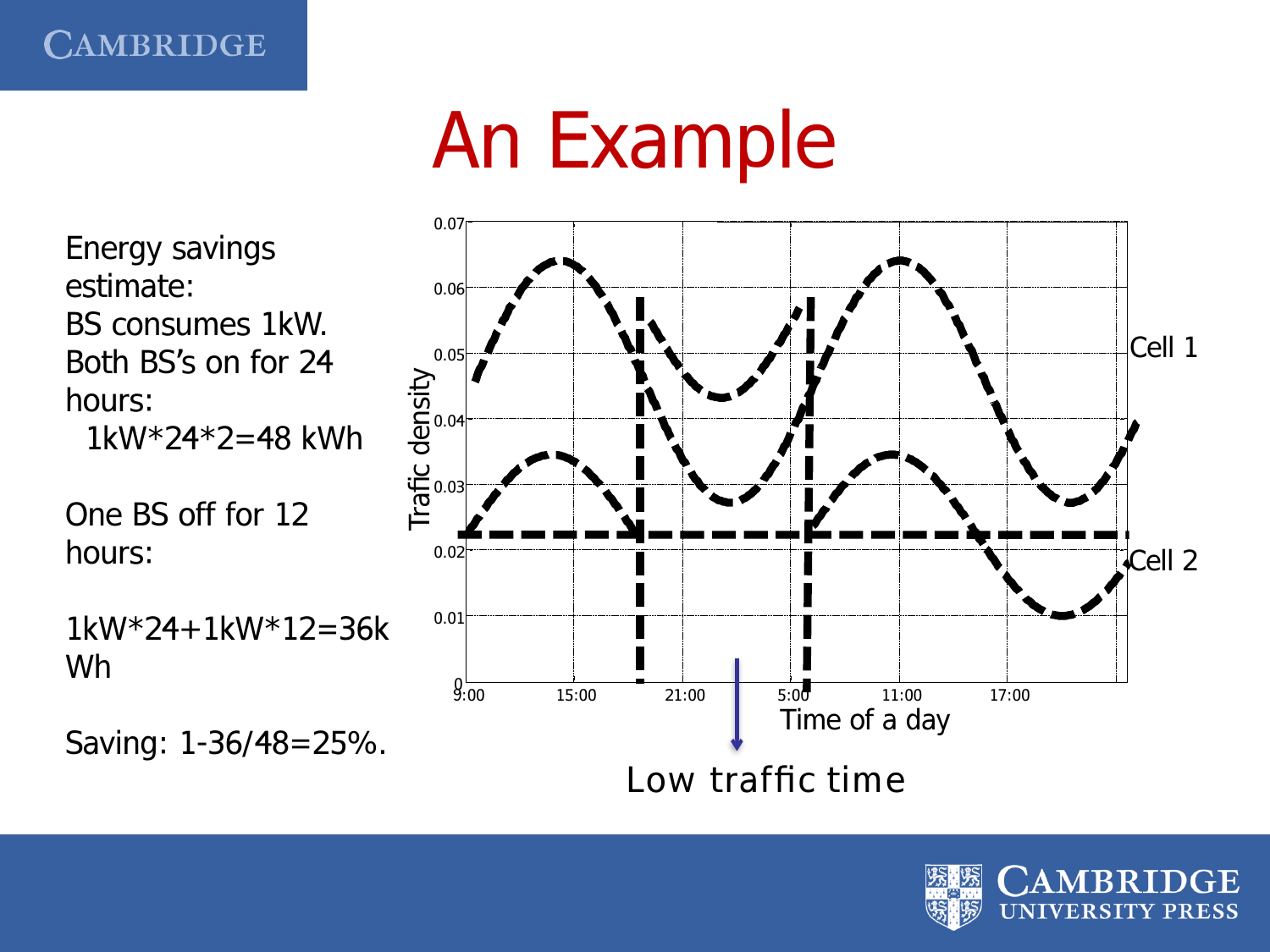

An Example
0.07

0.06

Cell 1
0.05

0.04

Trafic density

0.03

Cell 2
0.02

0.01

0

9:00
15:00
21:00
5:00
11:00
17:00
Time of a day
Energy savings estimate:
BS consumes 1kW.
Both BS’s on for 24 hours:
  1kW*24*2=48 kWh

One BS off for 12 hours:
   1kW*24+1kW*12=36kWh

Saving: 1-36/48=25%.

Low traffic time